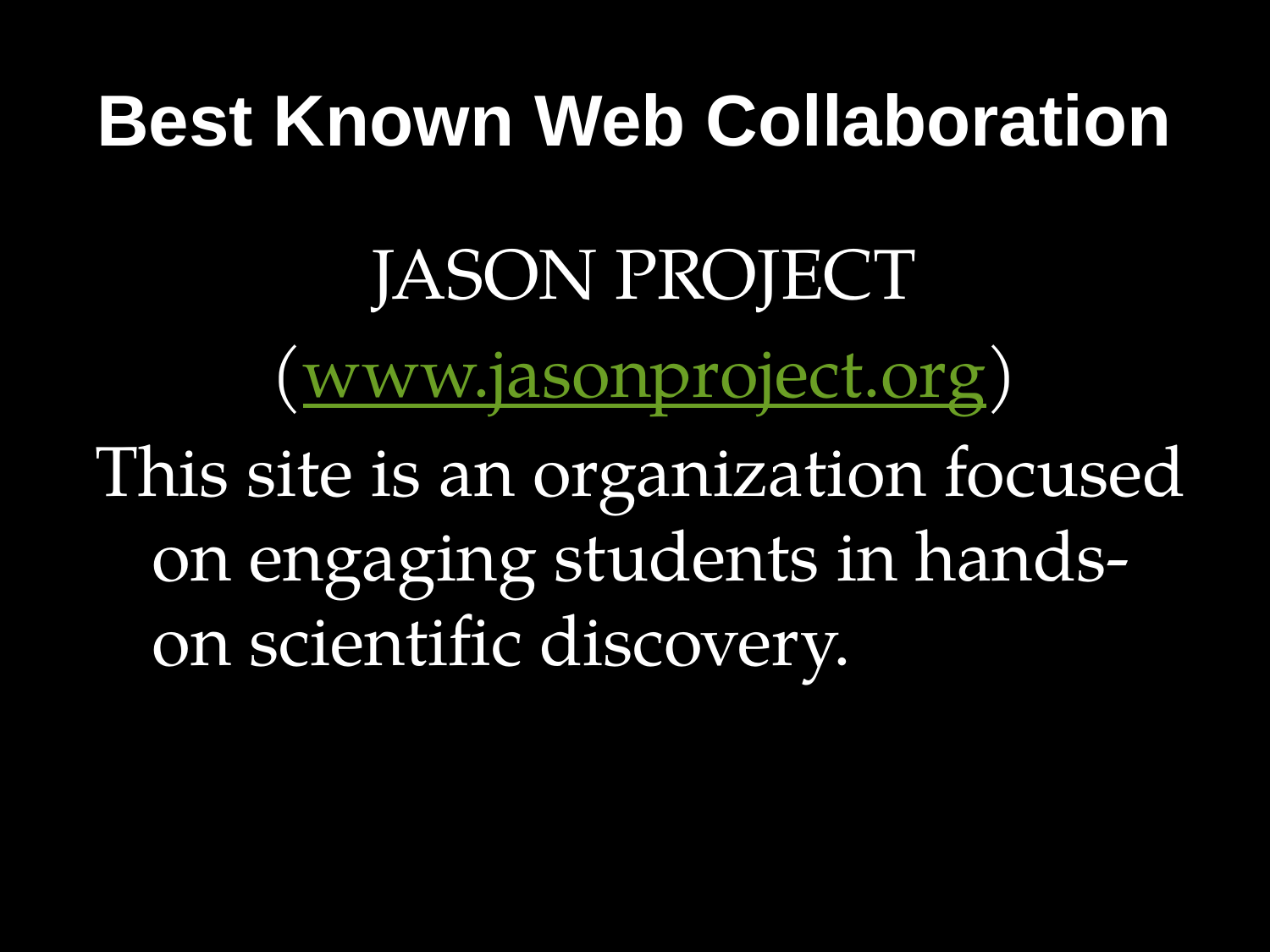

# Best Known Web Collaboration
JASON PROJECT
(www.jasonproject.org)
This site is an organization focused on engaging students in hands-on scientific discovery.